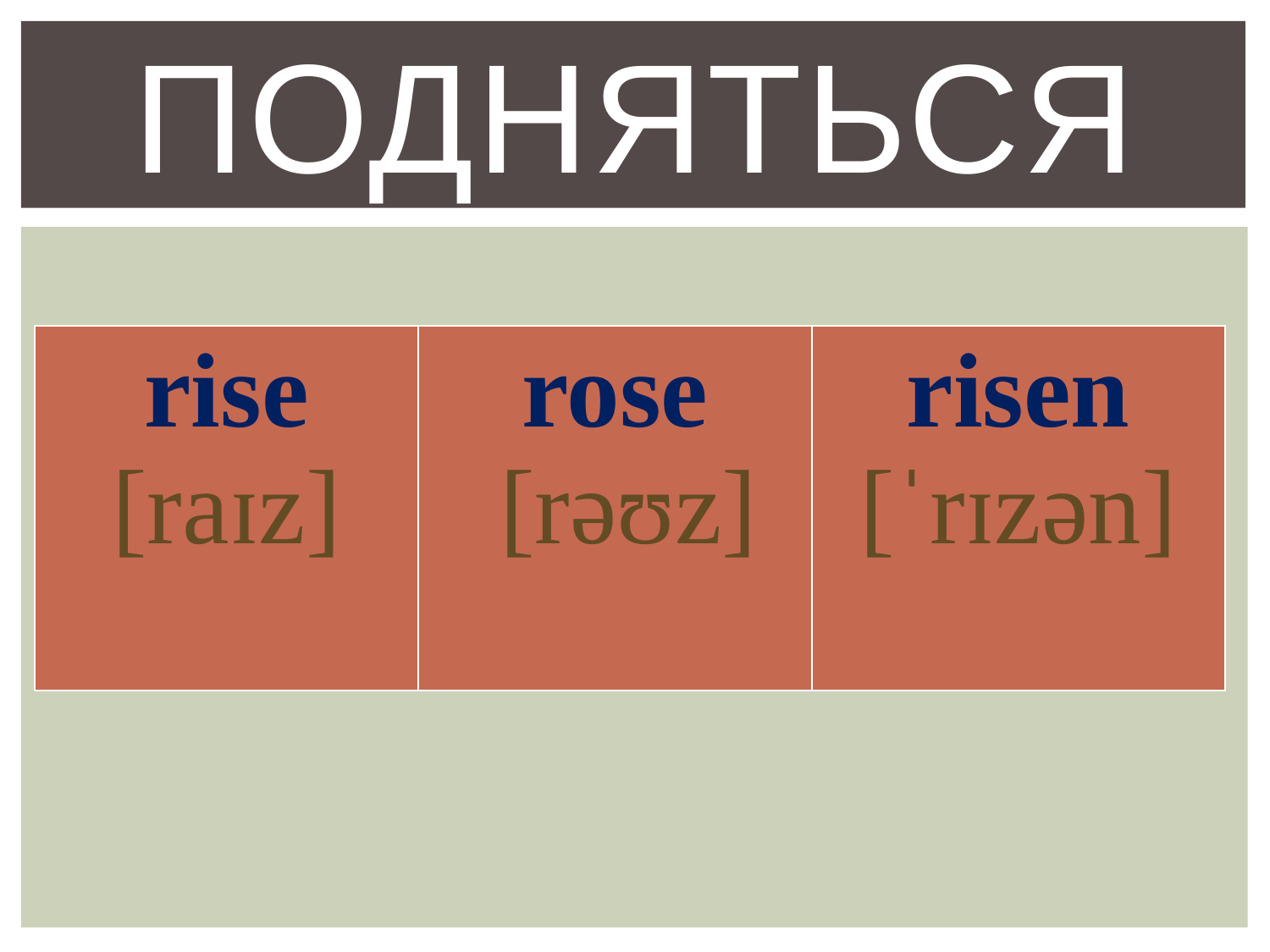

# подняться
| rise [raɪz] | rose [rəʊz] | risen [ˈrɪzən] |
| --- | --- | --- |